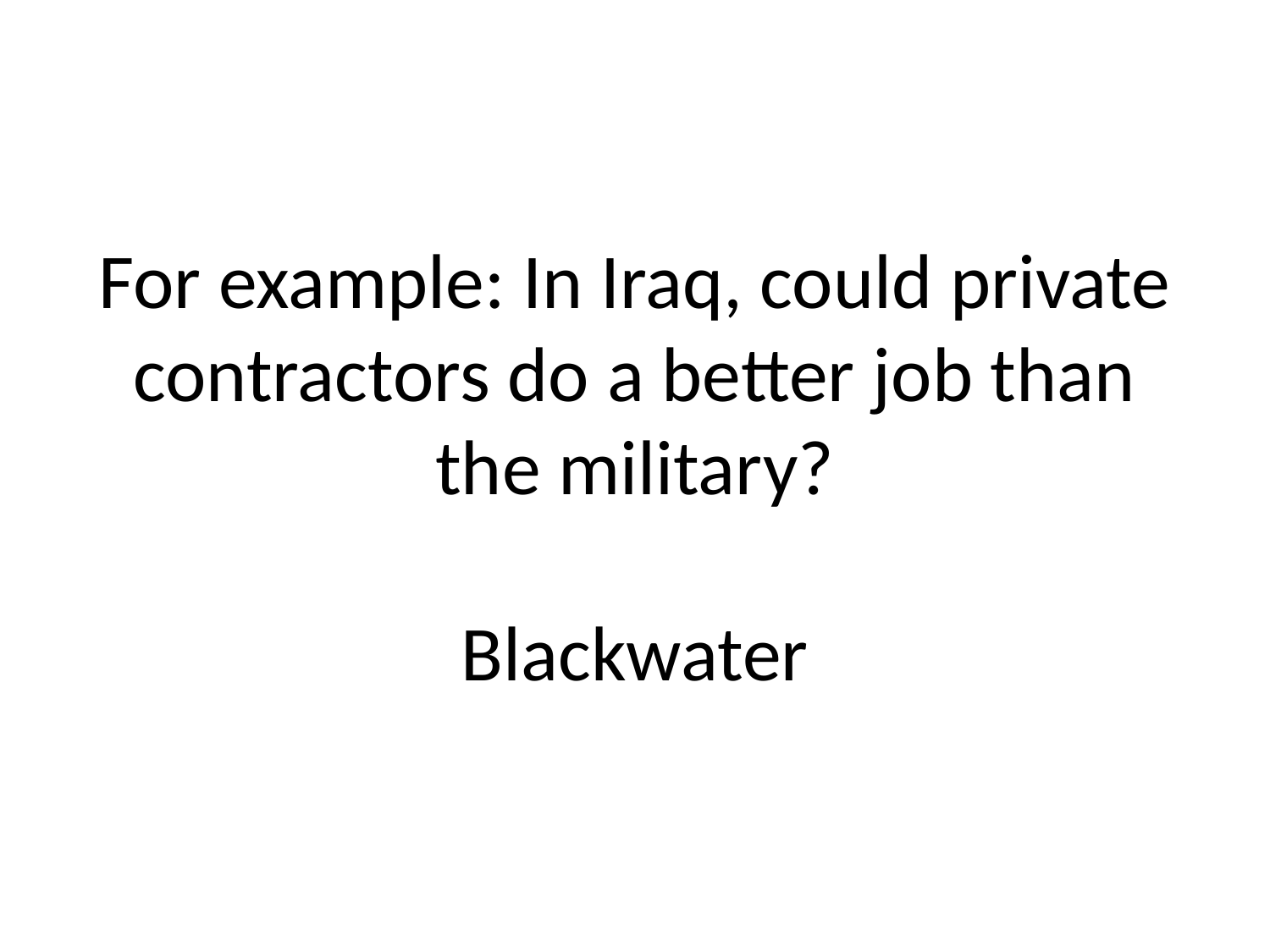

# For example: In Iraq, could private contractors do a better job than the military? Blackwater